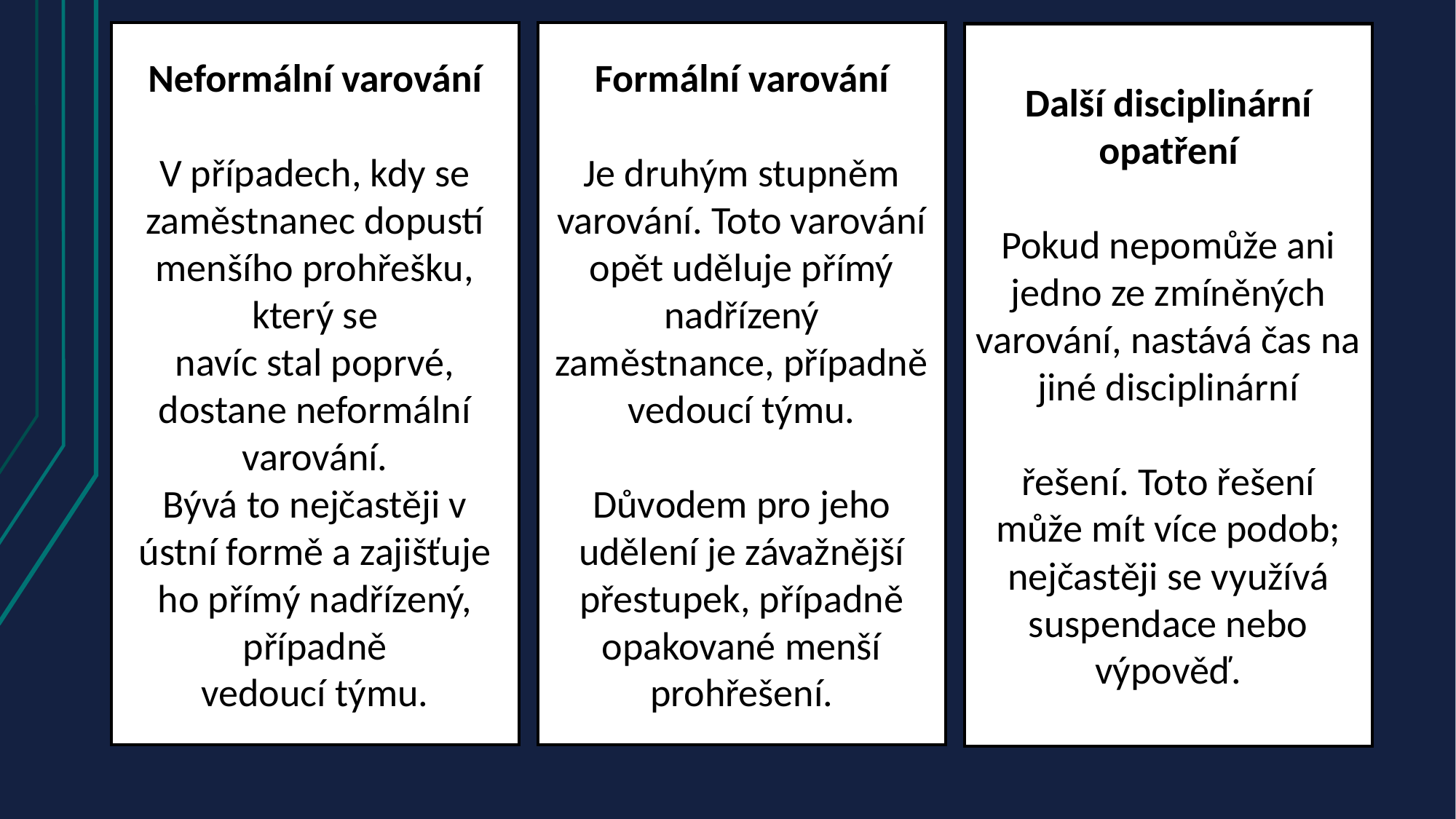

Neformální varování

V případech, kdy se zaměstnanec dopustí menšího prohřešku, který se
navíc stal poprvé, dostane neformální varování.
Bývá to nejčastěji v ústní formě a zajišťuje ho přímý nadřízený, případně
vedoucí týmu.
Formální varování

Je druhým stupněm varování. Toto varování opět uděluje přímý nadřízený
zaměstnance, případně vedoucí týmu.

Důvodem pro jeho udělení je závažnější přestupek, případně opakované menší
prohřešení.
Další disciplinární opatření

Pokud nepomůže ani jedno ze zmíněných varování, nastává čas na jiné disciplinární

řešení. Toto řešení může mít více podob; nejčastěji se využívá suspendace nebo výpověď.